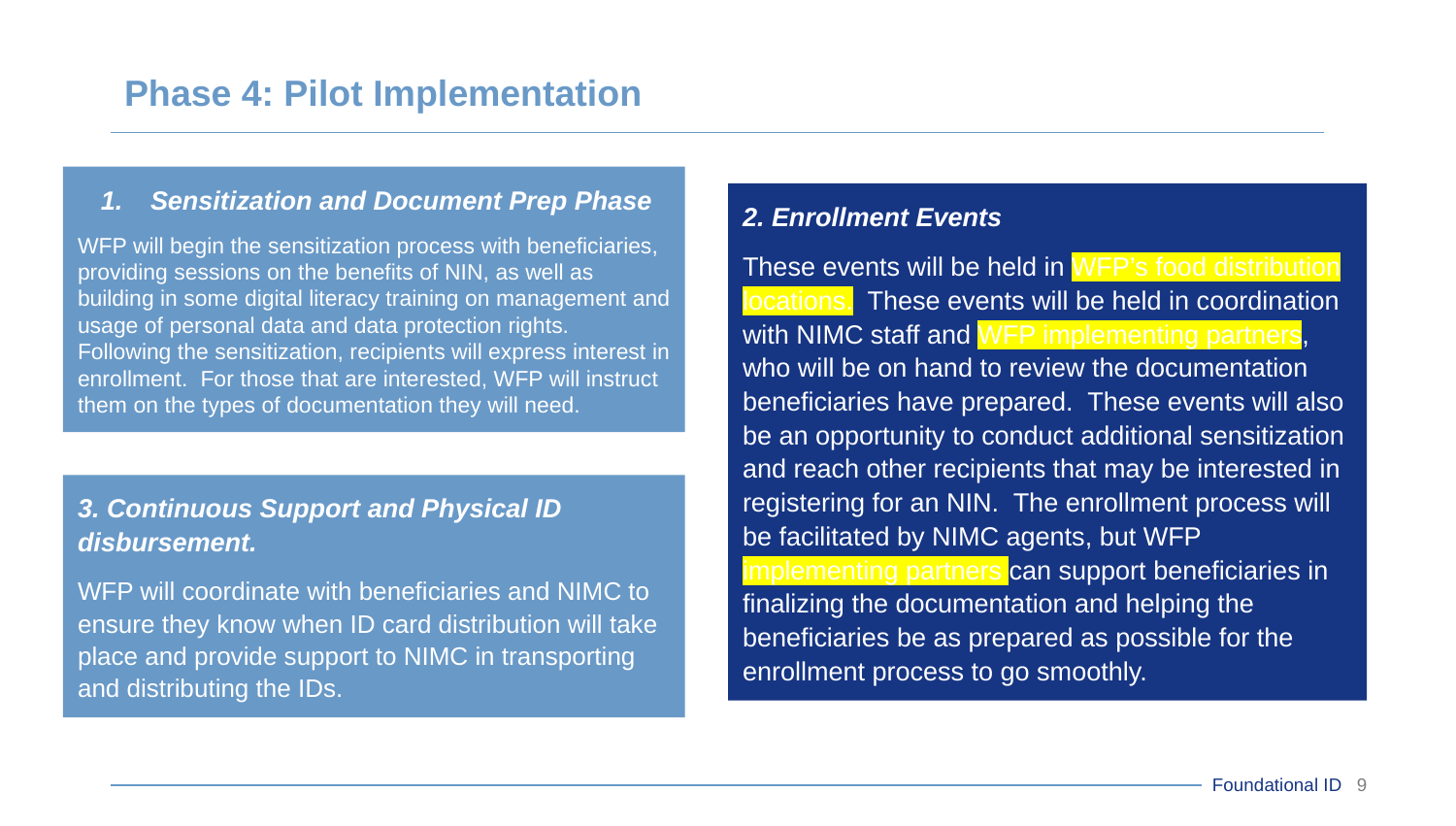

# Phase 4: Pilot Implementation
Sensitization and Document Prep Phase
WFP will begin the sensitization process with beneficiaries, providing sessions on the benefits of NIN, as well as building in some digital literacy training on management and usage of personal data and data protection rights.  Following the sensitization, recipients will express interest in enrollment.  For those that are interested, WFP will instruct them on the types of documentation they will need.
2. Enrollment Events
These events will be held in WFP’s food distribution locations.  These events will be held in coordination with NIMC staff and WFP implementing partners, who will be on hand to review the documentation beneficiaries have prepared.  These events will also be an opportunity to conduct additional sensitization and reach other recipients that may be interested in registering for an NIN.  The enrollment process will be facilitated by NIMC agents, but WFP implementing partners can support beneficiaries in finalizing the documentation and helping the beneficiaries be as prepared as possible for the enrollment process to go smoothly.
3. Continuous Support and Physical ID disbursement.
WFP will coordinate with beneficiaries and NIMC to ensure they know when ID card distribution will take place and provide support to NIMC in transporting and distributing the IDs.
Foundational ID   9